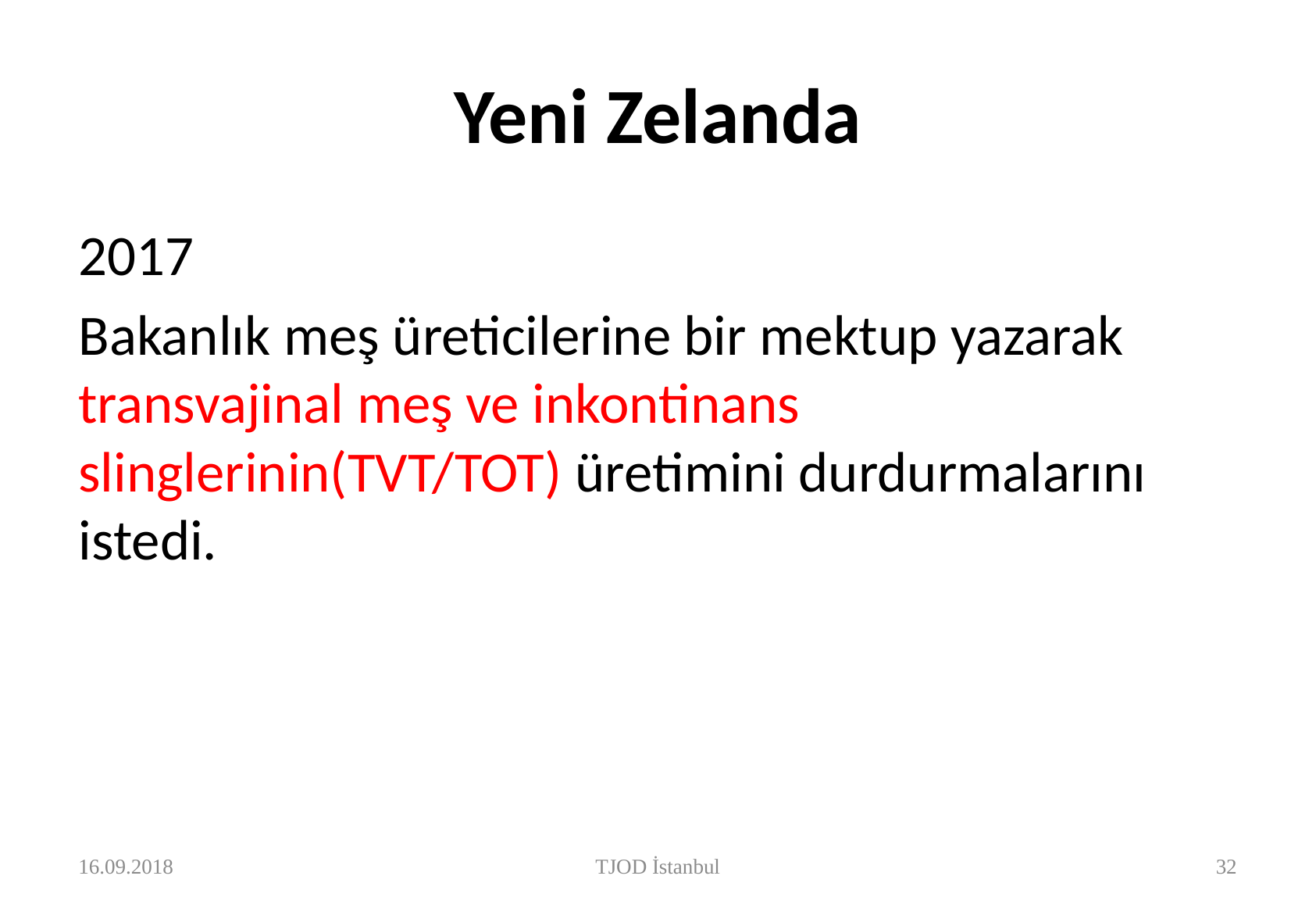

# Yeni Zelanda
2017
Bakanlık meş üreticilerine bir mektup yazarak transvajinal meş ve inkontinans slinglerinin(TVT/TOT) üretimini durdurmalarını istedi.

16.09.2018
TJOD İstanbul
32